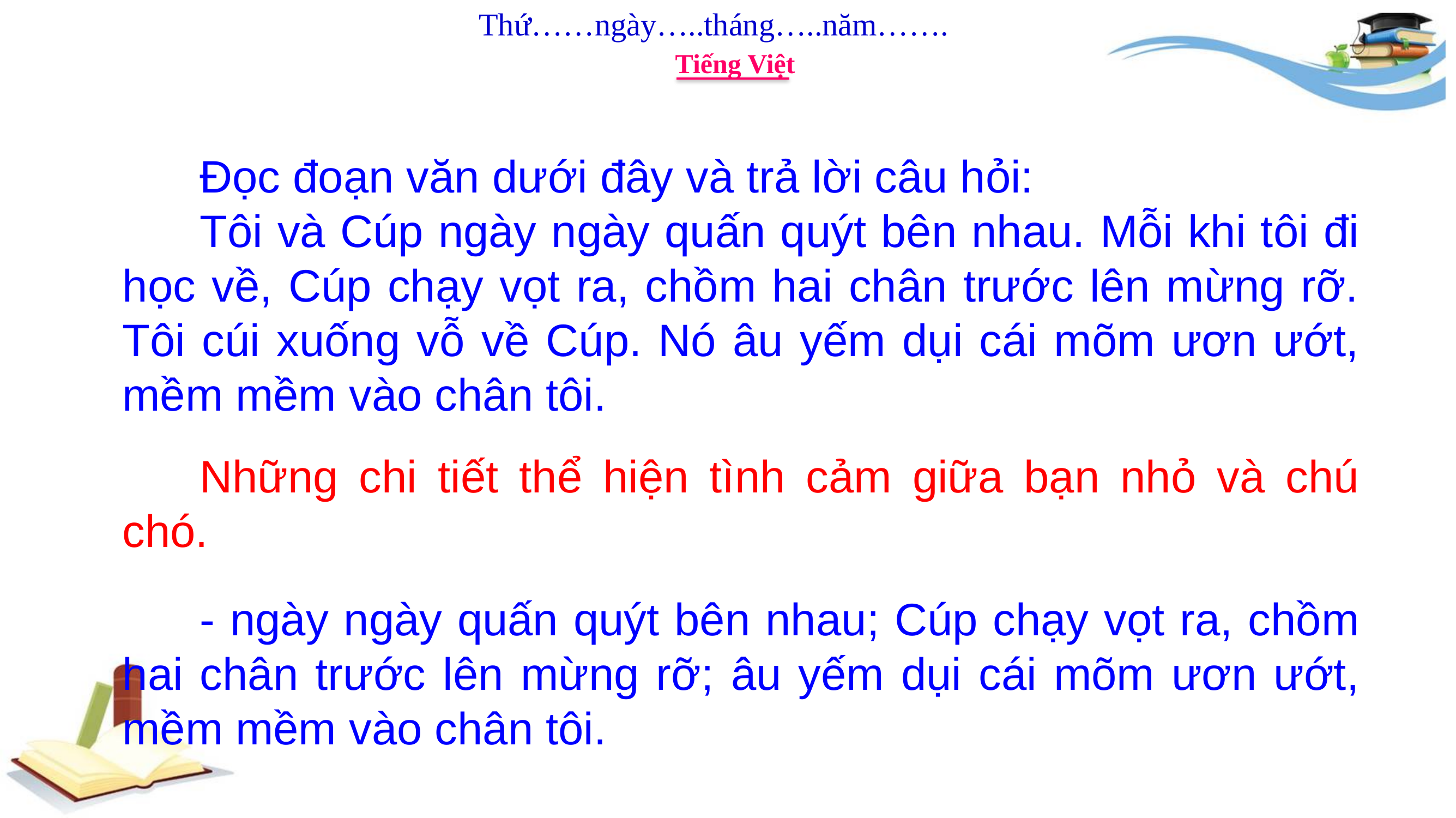

Thứ……ngày…..tháng…..năm…….
Tiếng Việt
Đọc đoạn văn dưới đây và trả lời câu hỏi:
Tôi và Cúp ngày ngày quấn quýt bên nhau. Mỗi khi tôi đi học về, Cúp chạy vọt ra, chồm hai chân trước lên mừng rỡ. Tôi cúi xuống vỗ về Cúp. Nó âu yếm dụi cái mõm ươn ướt, mềm mềm vào chân tôi.
Những chi tiết thể hiện tình cảm giữa bạn nhỏ và chú chó.
- ngày ngày quấn quýt bên nhau; Cúp chạy vọt ra, chồm hai chân trước lên mừng rỡ; âu yếm dụi cái mõm ươn ướt, mềm mềm vào chân tôi.